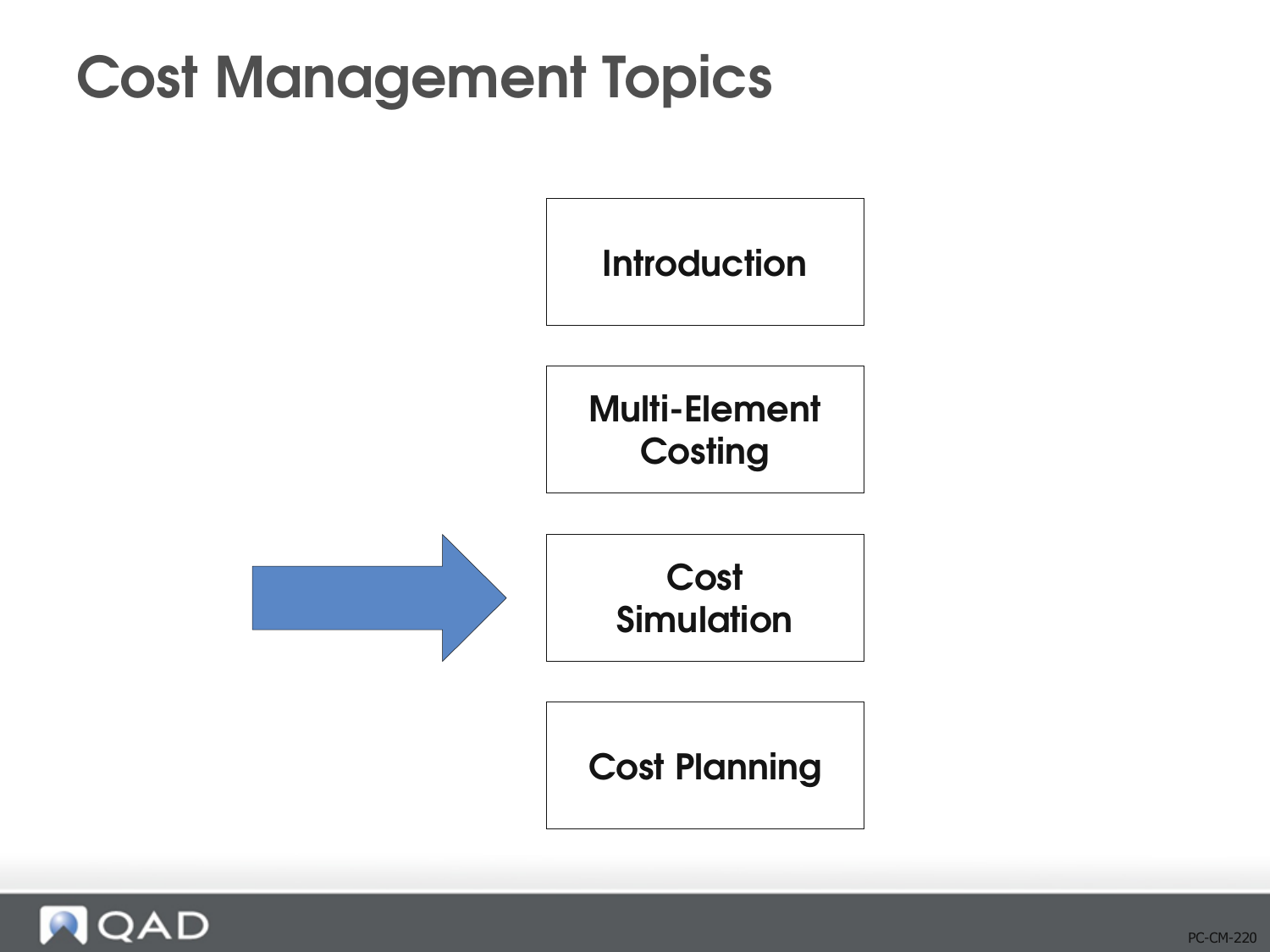

# Cost Management Topics
Introduction
Multi-Element
Costing
Cost
Simulation

Cost Planning
PC-CM-220